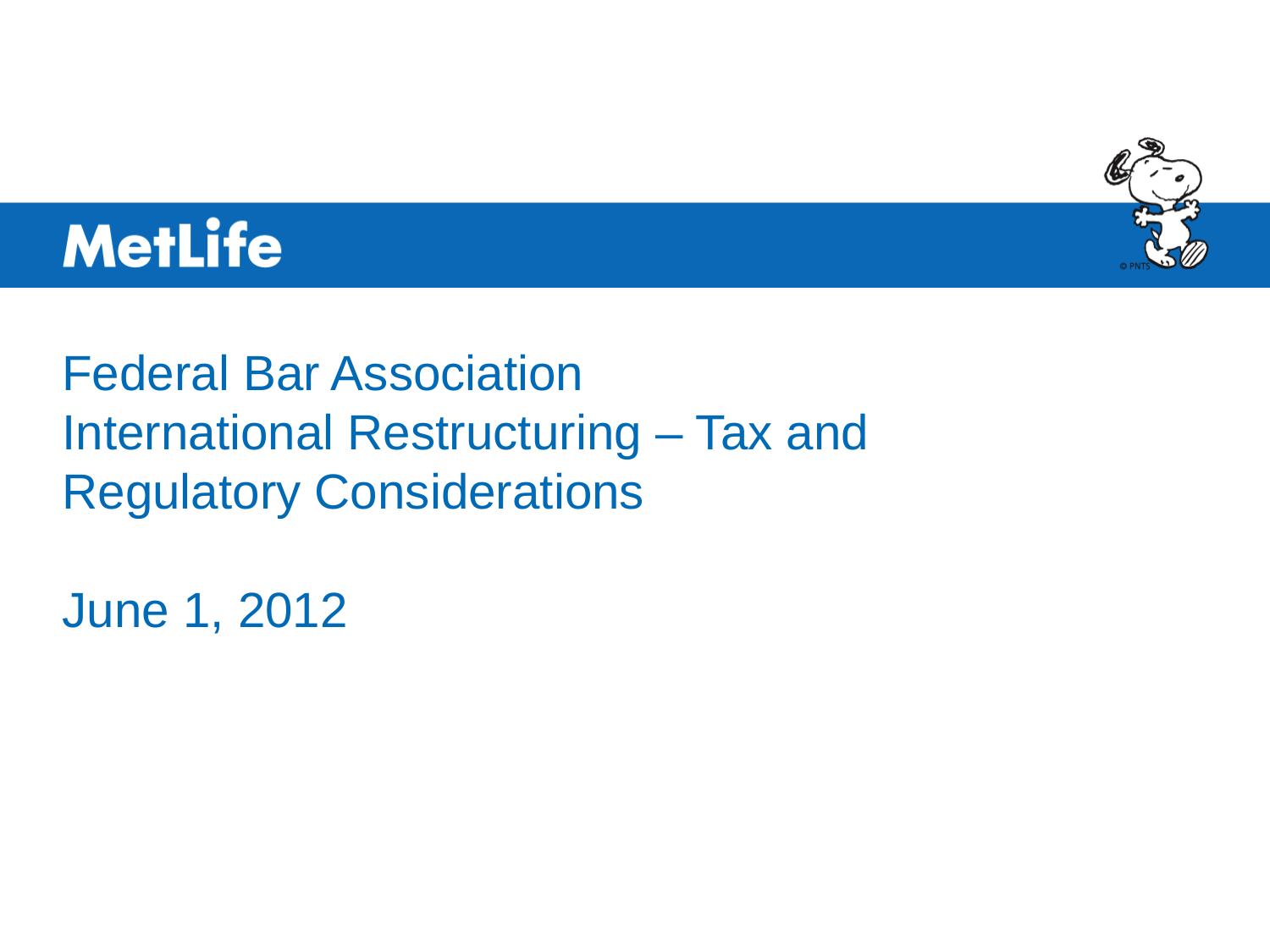

# Federal Bar Association International Restructuring – Tax and Regulatory Considerations June 1, 2012